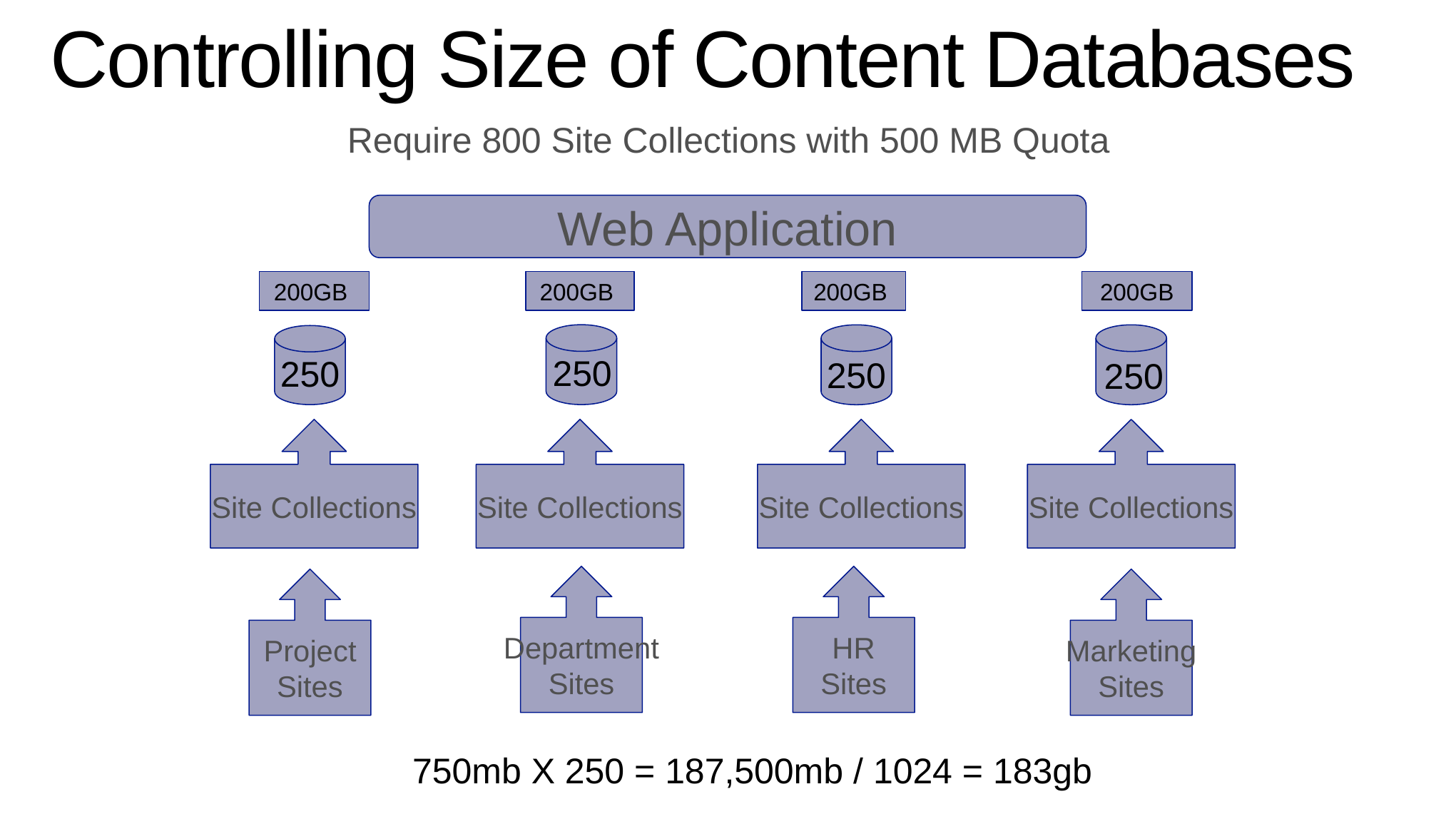

# Controlling Size of Content Databases
Require 800 Site Collections with 500 MB Quota
Web Application
200GB
200GB
200GB
200GB

250
250
250
250
Site Collections
Site Collections
Site Collections
Site Collections
Department
Sites
HR
Sites
Project
Sites
Marketing
Sites
750mb X 250 = 187,500mb / 1024 = 183gb